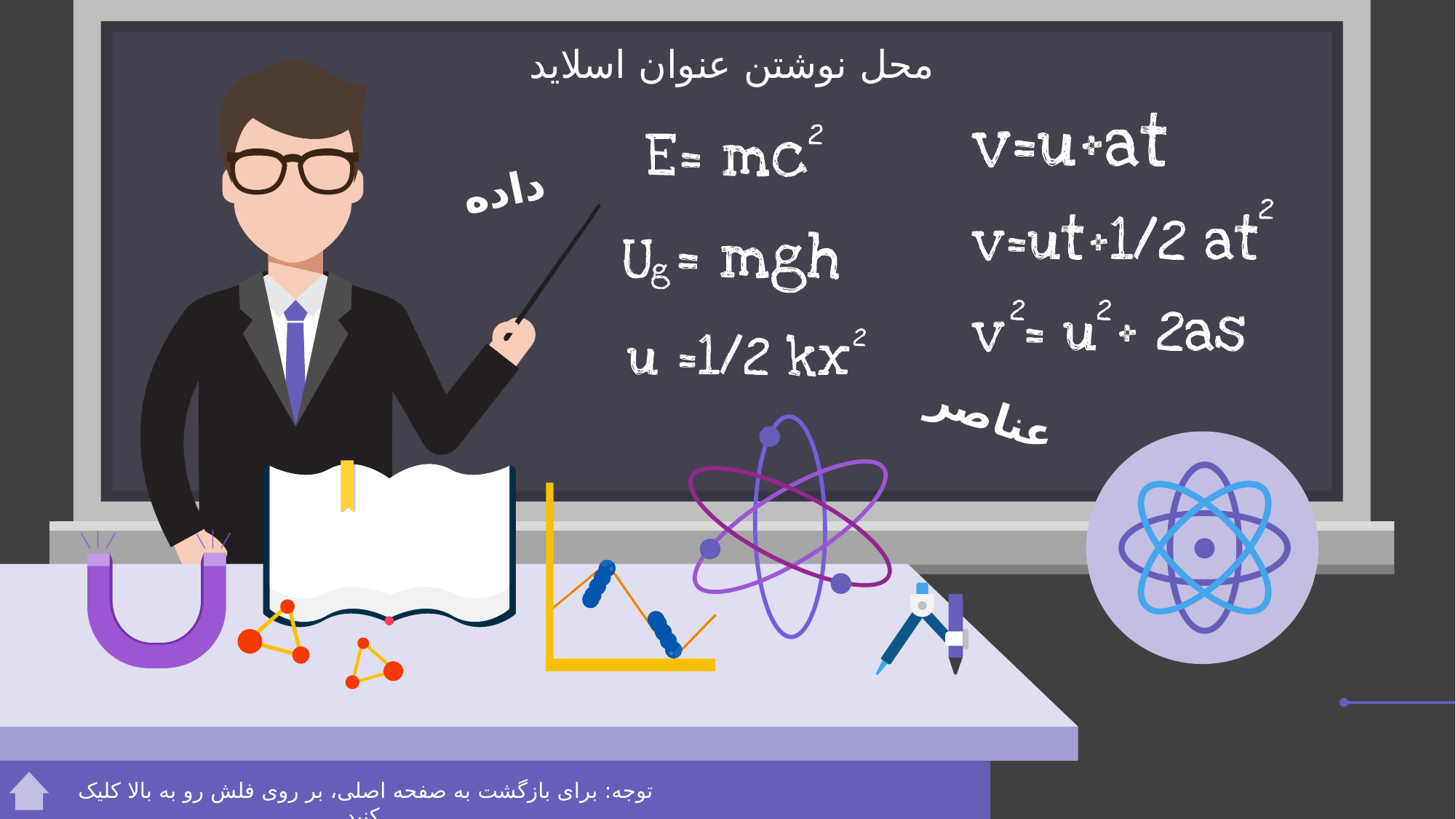

# PHYSICS -  used for hyperlinks  -Do Not Delete This Text

محل نوشتن عنوان اسلاید

داده

عناصر

فیزیک
توجه: برای بازگشت به صفحه اصلی، بر روی فلش رو به بالا کلیک کنید.